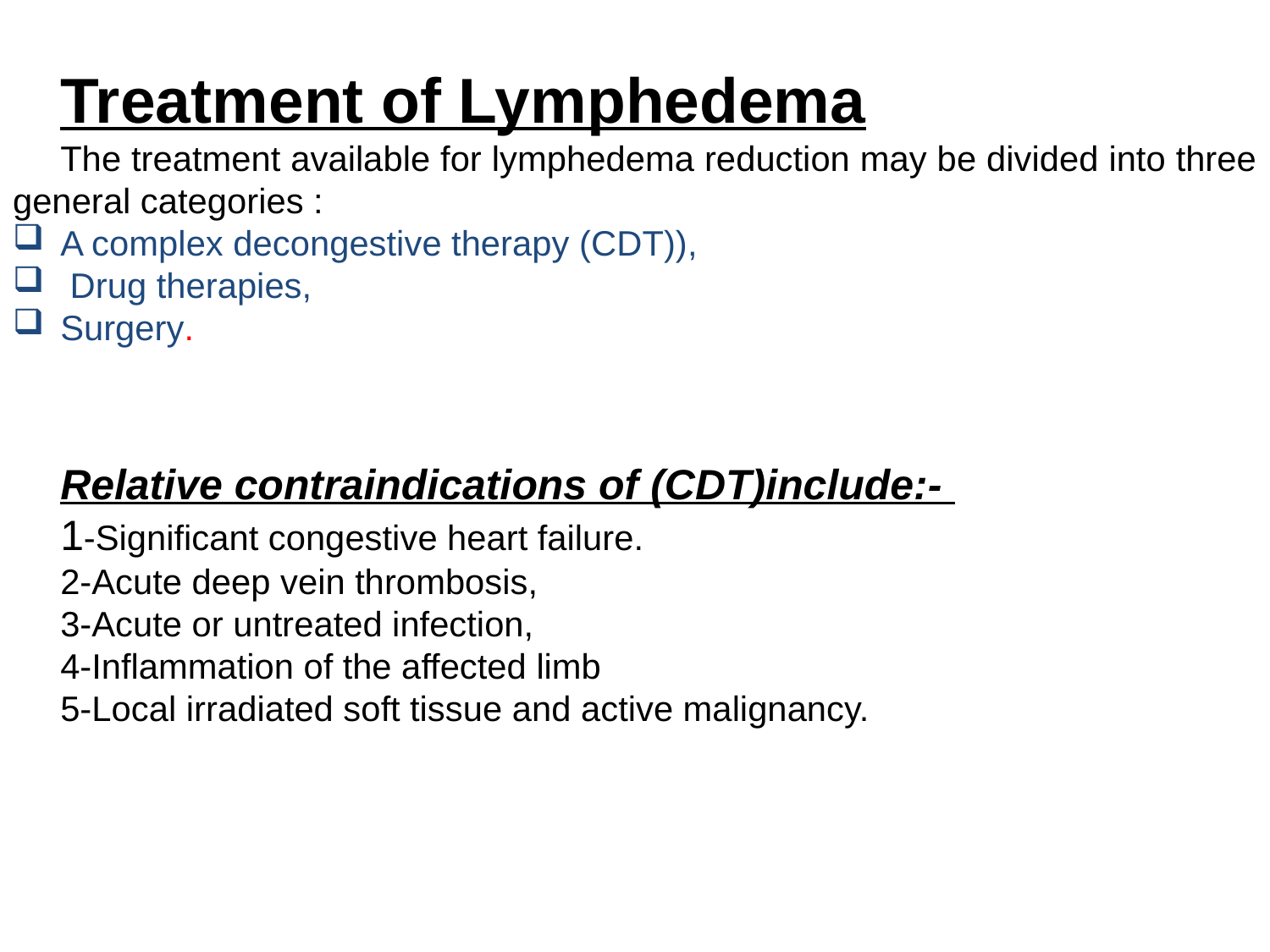

Treatment of Lymphedema
The treatment available for lymphedema reduction may be divided into three general categories :
A complex decongestive therapy (CDT)),
 Drug therapies,
Surgery.

Relative contraindications of (CDT)include:-
1-Significant congestive heart failure.
2-Acute deep vein thrombosis,
3-Acute or untreated infection,
4-Inflammation of the affected limb
5-Local irradiated soft tissue and active malignancy.